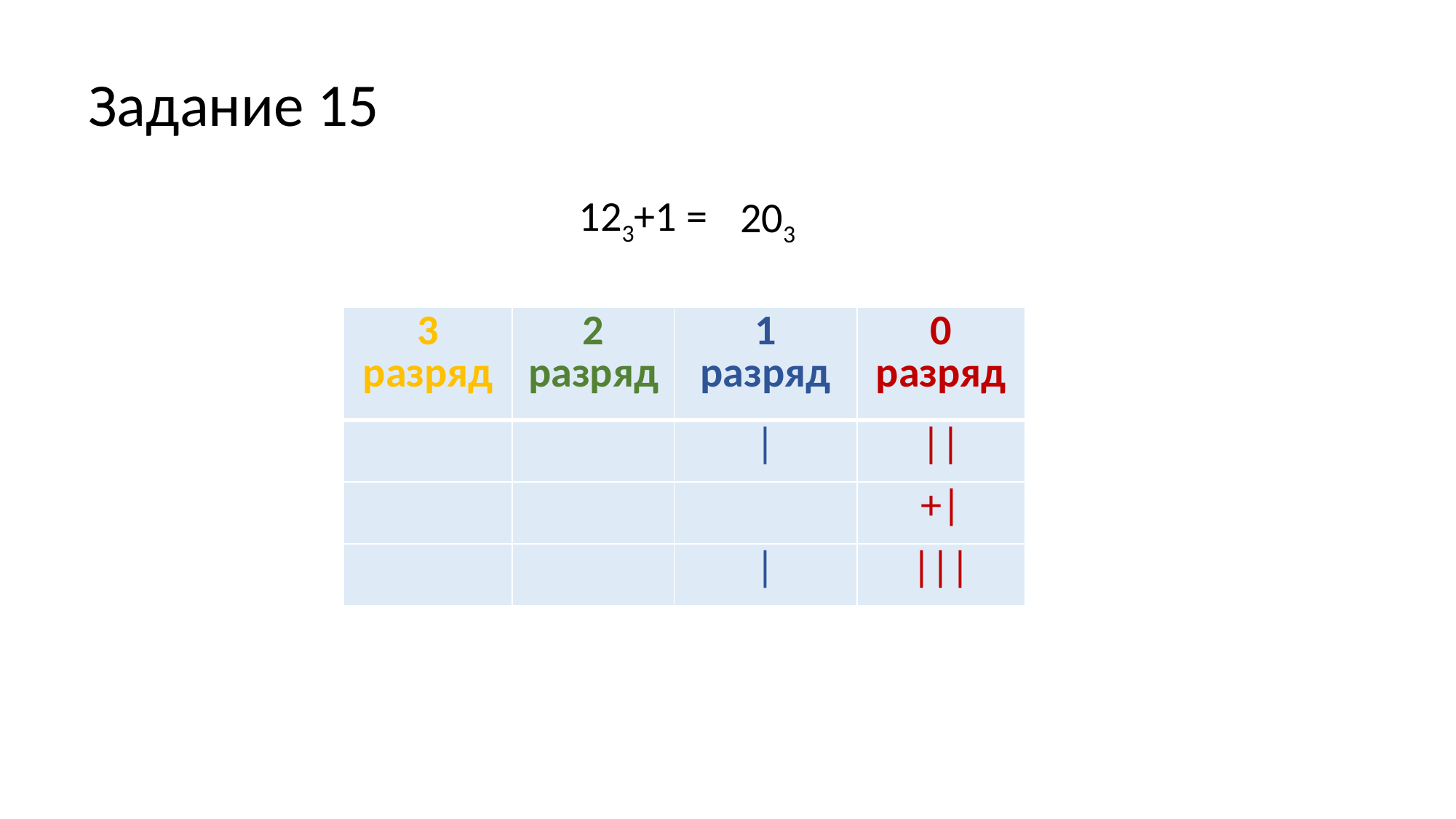

# Задание 15
123+1 =
203
| 3 разряд | 2 разряд | 1 разряд | 0 разряд |
| --- | --- | --- | --- |
|  |  | | | || |
|  |  |  | +| |
|  |  | | | ||| |
| 3 разряд | 2 разряд | 1 разряд | 0 разряд |
| --- | --- | --- | --- |
|  |  | | | || |
|  |  |  | +| |
|  |  | || |  |